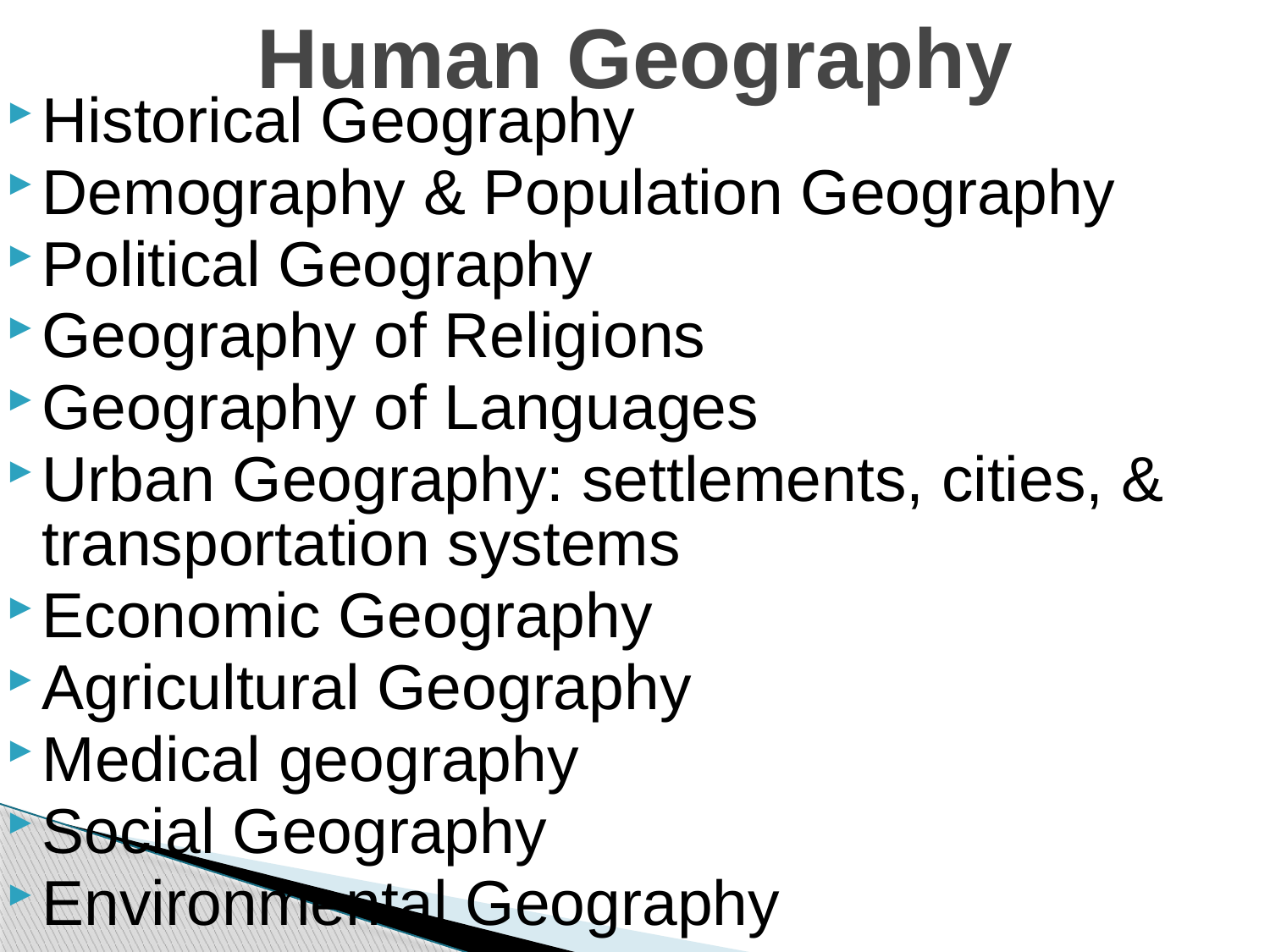

# Human Geography
Historical Geography
Demography & Population Geography
Political Geography
Geography of Religions
Geography of Languages
Urban Geography: settlements, cities, & transportation systems
Economic Geography
Agricultural Geography
Medical geography
Social Geography
Environmental Geography